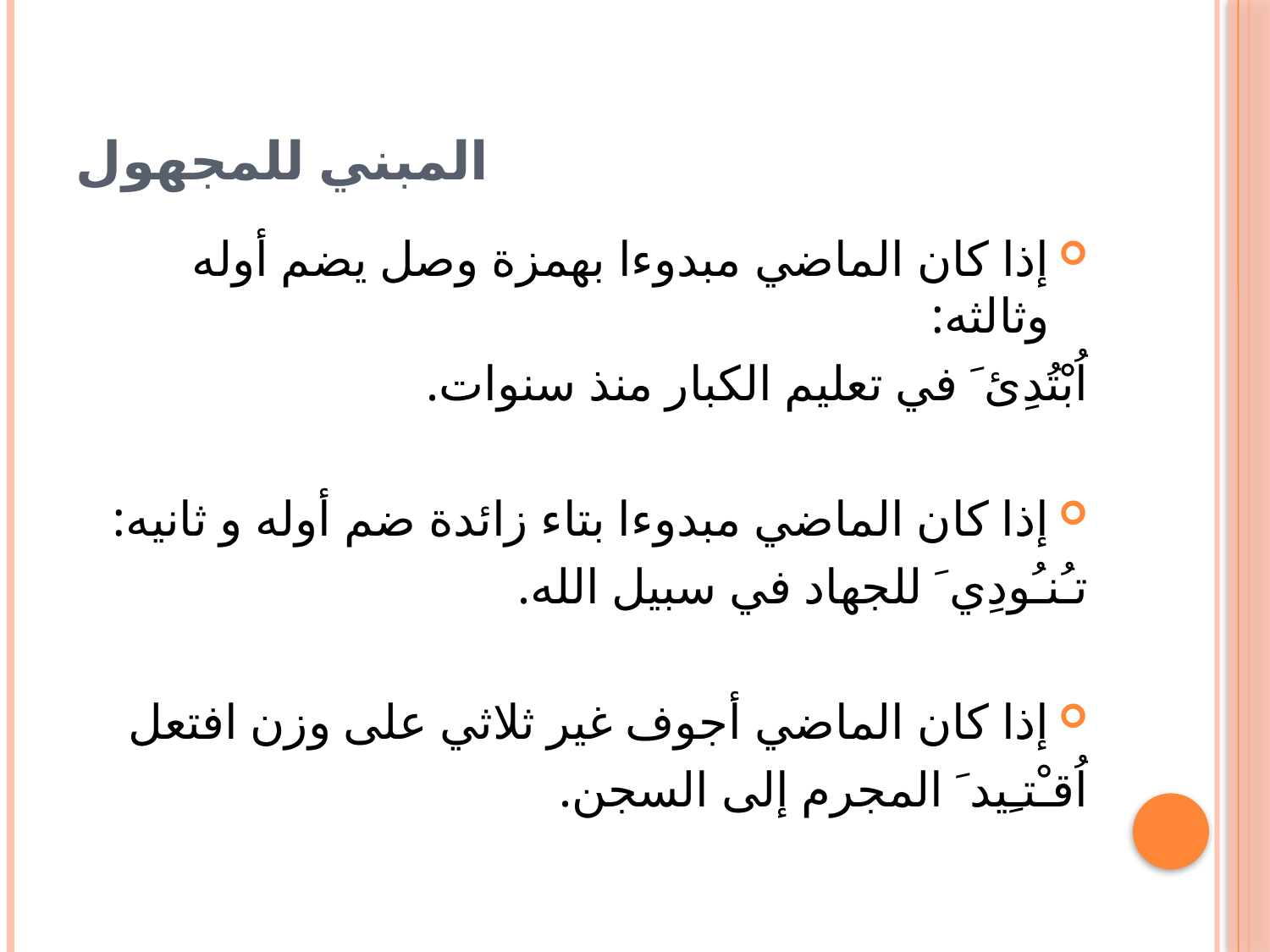

# المبني للمجهول
إذا كان الماضي مبدوءا بهمزة وصل يضم أوله وثالثه:
	اُبْتُدِئ َ في تعليم الكبار منذ سنوات.

إذا كان الماضي مبدوءا بتاء زائدة ضم أوله و ثانيه:
	تـُنـُودِي َ للجهاد في سبيل الله.

إذا كان الماضي أجوف غير ثلاثي على وزن افتعل
	اُقـْتـِيد َ المجرم إلى السجن.